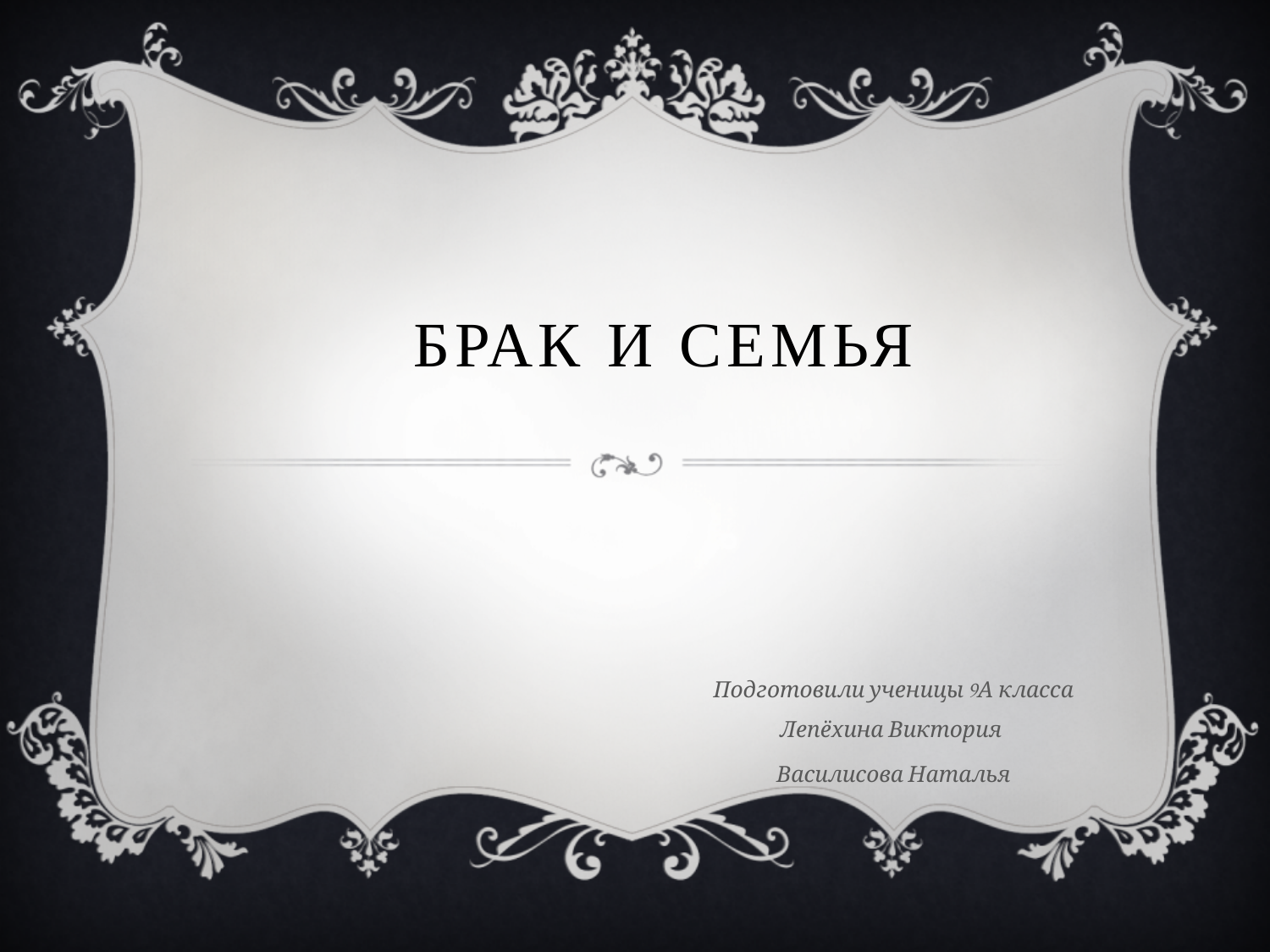

# Брак и семья
Подготовили ученицы 9А класса Лепёхина Виктория
Василисова Наталья